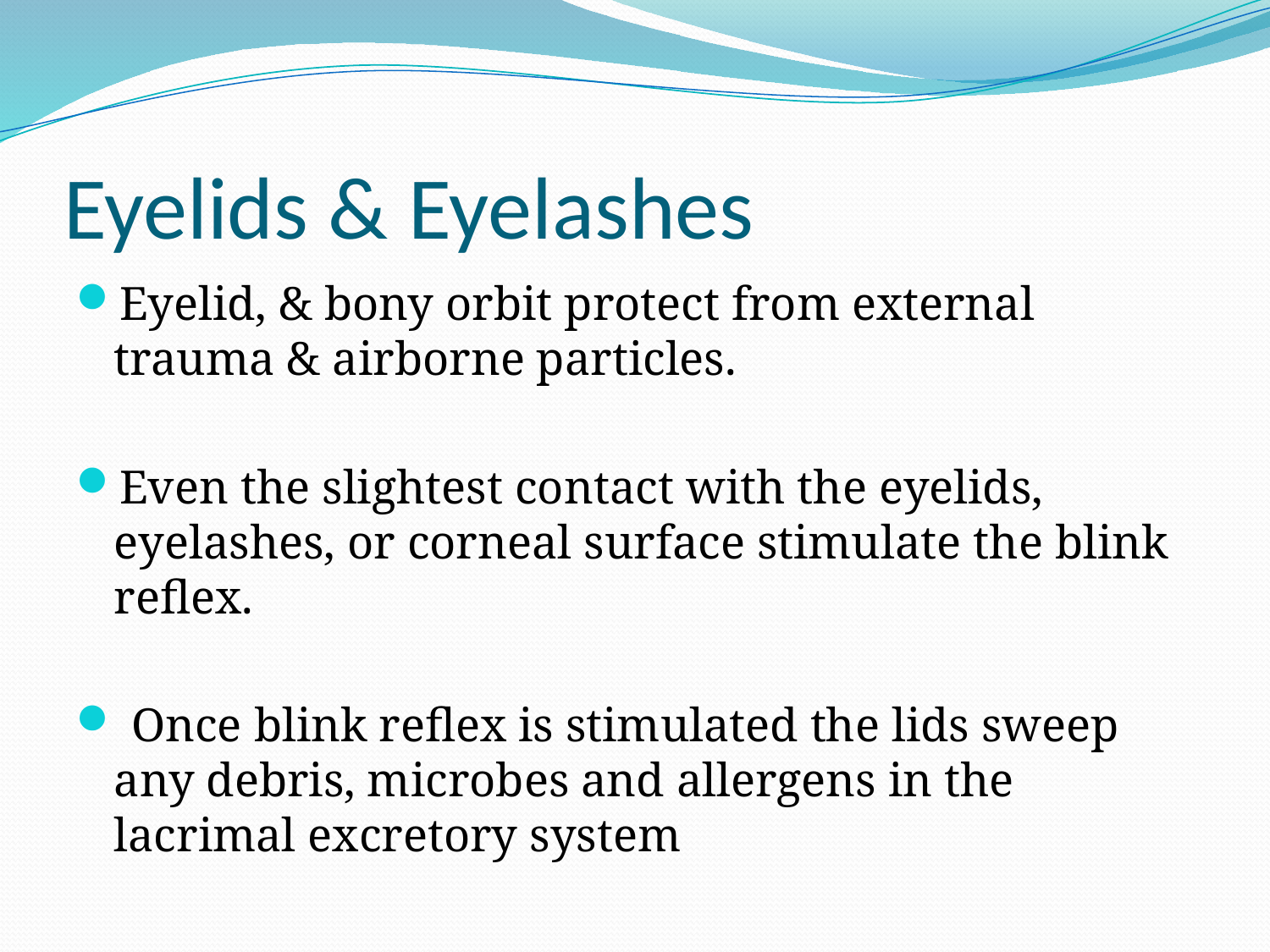

# Eyelids & Eyelashes
Eyelid, & bony orbit protect from external trauma & airborne particles.

Even the slightest contact with the eyelids, eyelashes, or corneal surface stimulate the blink reflex.

 Once blink reflex is stimulated the lids sweep any debris, microbes and allergens in the lacrimal excretory system